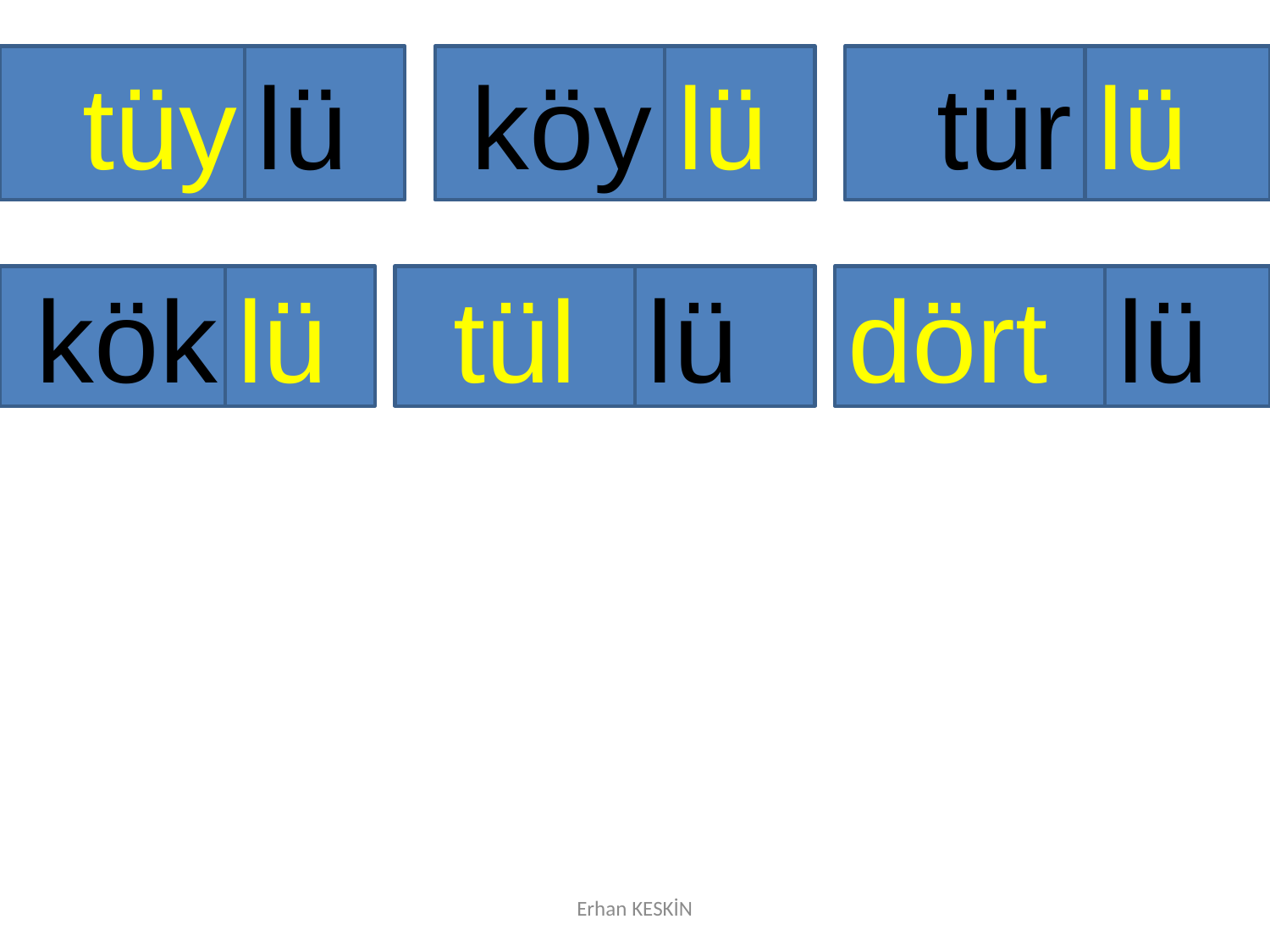

tüy
lü
köy
lü
tür
lü
kök
lü
tül
lü
dört
lü
Erhan KESKİN